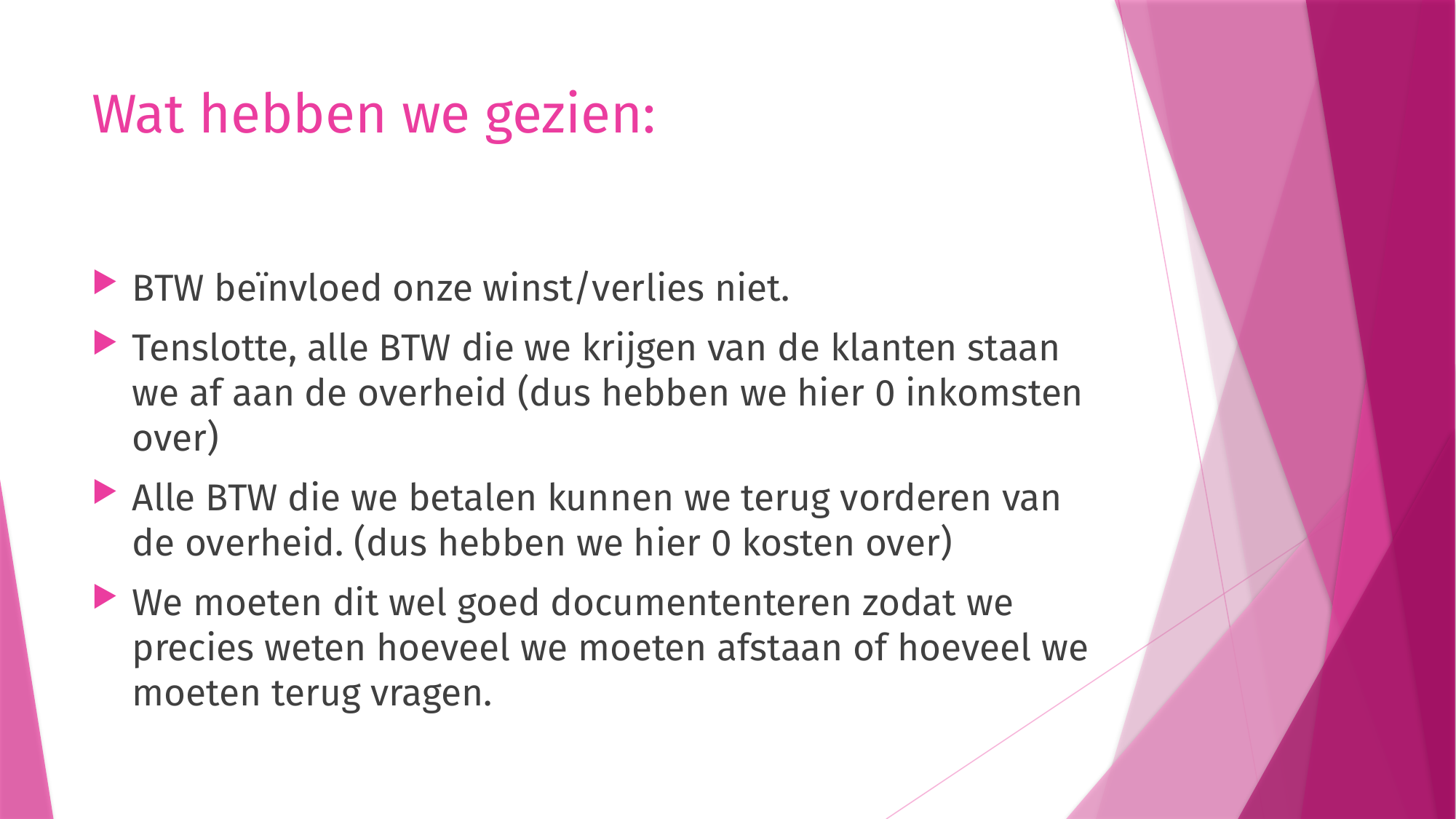

# Wat hebben we gezien:
BTW beïnvloed onze winst/verlies niet.
Tenslotte, alle BTW die we krijgen van de klanten staan we af aan de overheid (dus hebben we hier 0 inkomsten over)
Alle BTW die we betalen kunnen we terug vorderen van de overheid. (dus hebben we hier 0 kosten over)
We moeten dit wel goed documententeren zodat we precies weten hoeveel we moeten afstaan of hoeveel we moeten terug vragen.